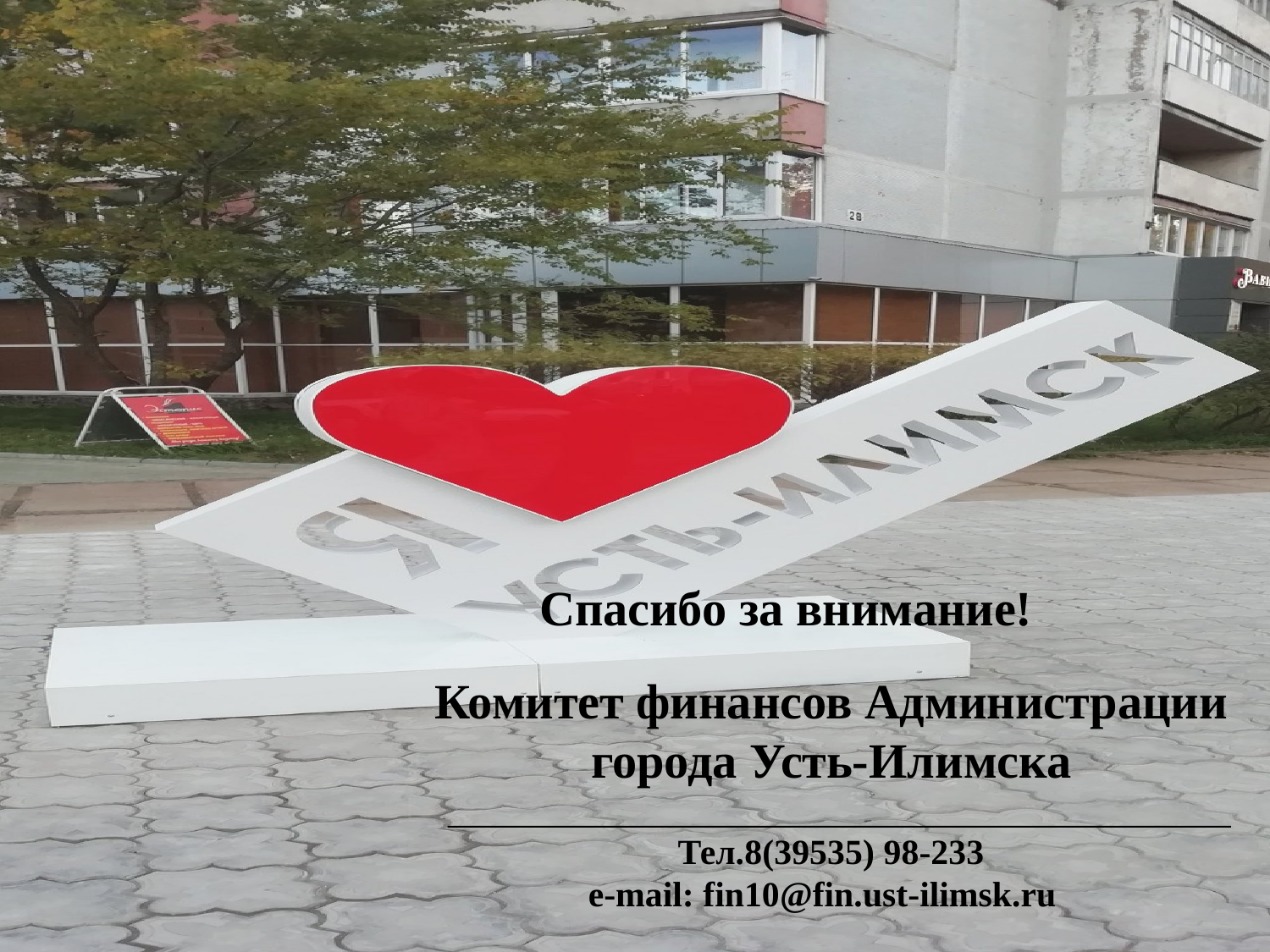

Спасибо за внимание!
Комитет финансов Администрации города Усть-Илимска
Тел.8(39535) 98-233
 e-mail: fin10@fin.ust-ilimsk.ru